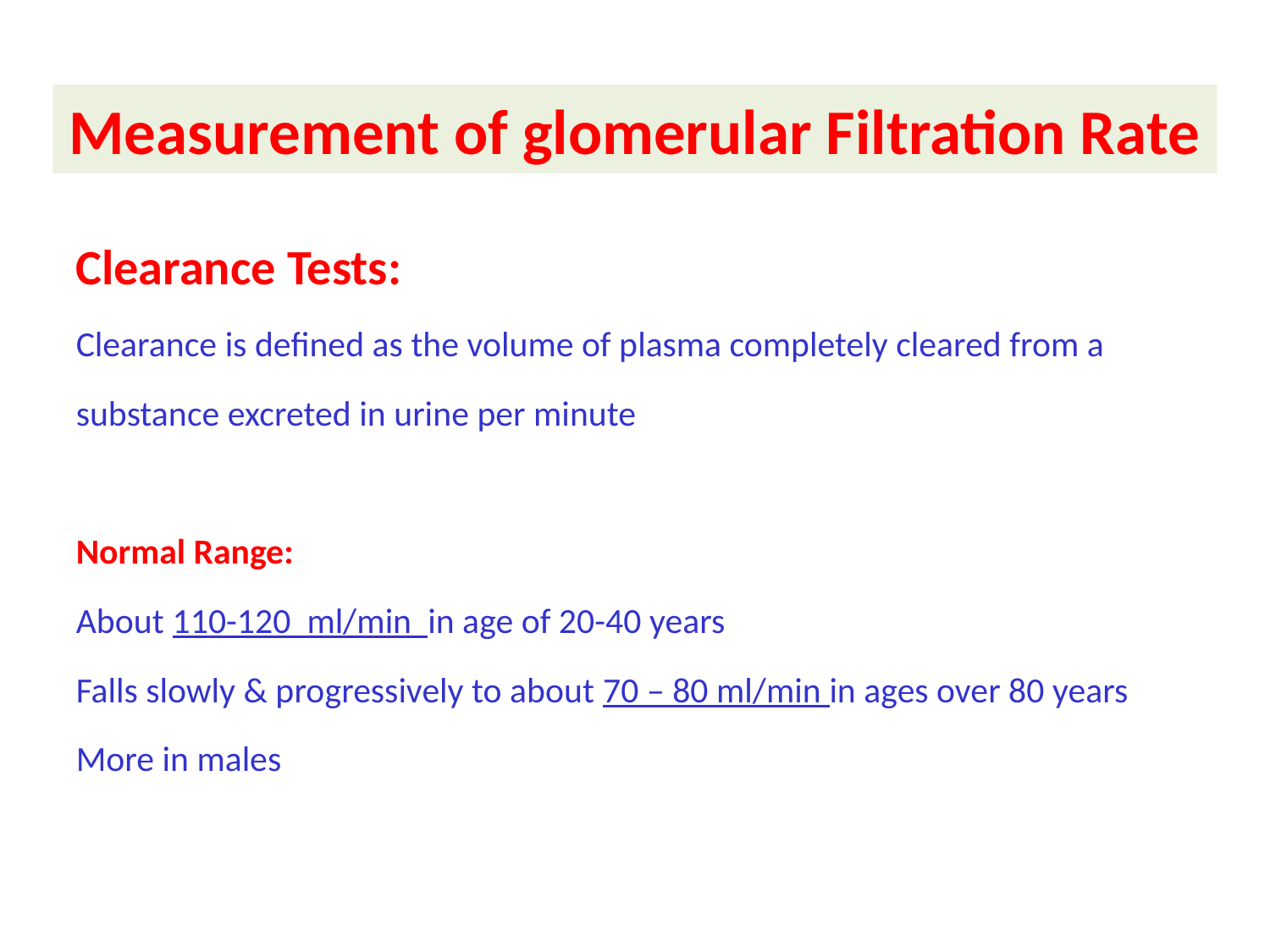

Measurement of glomerular Filtration Rate
Clearance Tests:
Clearance is defined as the volume of plasma completely cleared from a
substance excreted in urine per minute

Normal Range:
About 110-120  ml/min  in age of 20-40 years
Falls slowly & progressively to about 70 – 80 ml/min in ages over 80 years
More in males